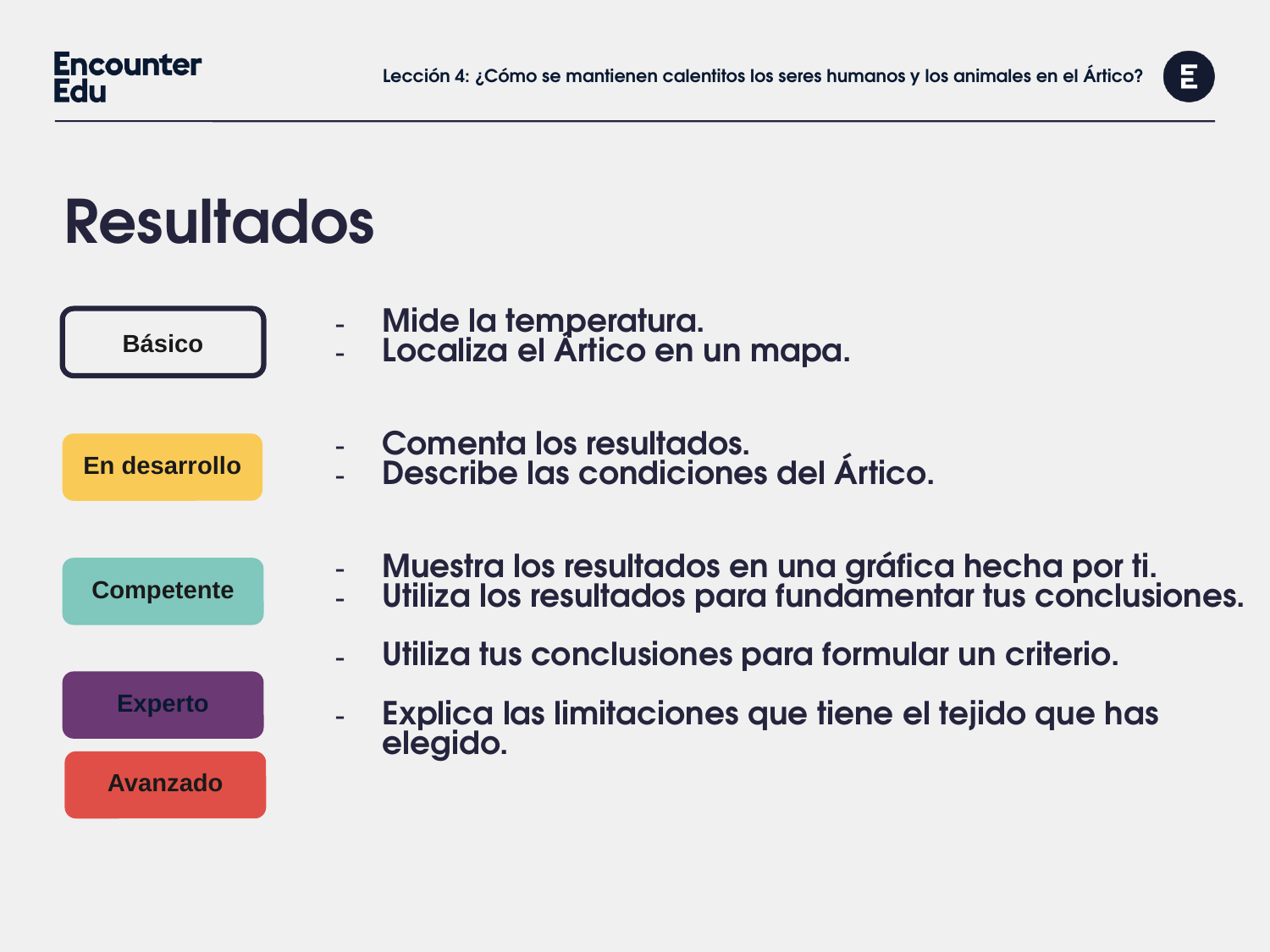

# Lección 4: ¿Cómo se mantienen calentitos los seres humanos y los animales en el Ártico?
Resultados
Básico
| Mide la temperatura. Localiza el Ártico en un mapa. |
| --- |
| Comenta los resultados. Describe las condiciones del Ártico. |
| Muestra los resultados en una gráfica hecha por ti. Utiliza los resultados para fundamentar tus conclusiones. Utiliza tus conclusiones para formular un criterio. Explica las limitaciones que tiene el tejido que has elegido. |
|  |
|  |
En desarrollo
Competente
Experto
Avanzado